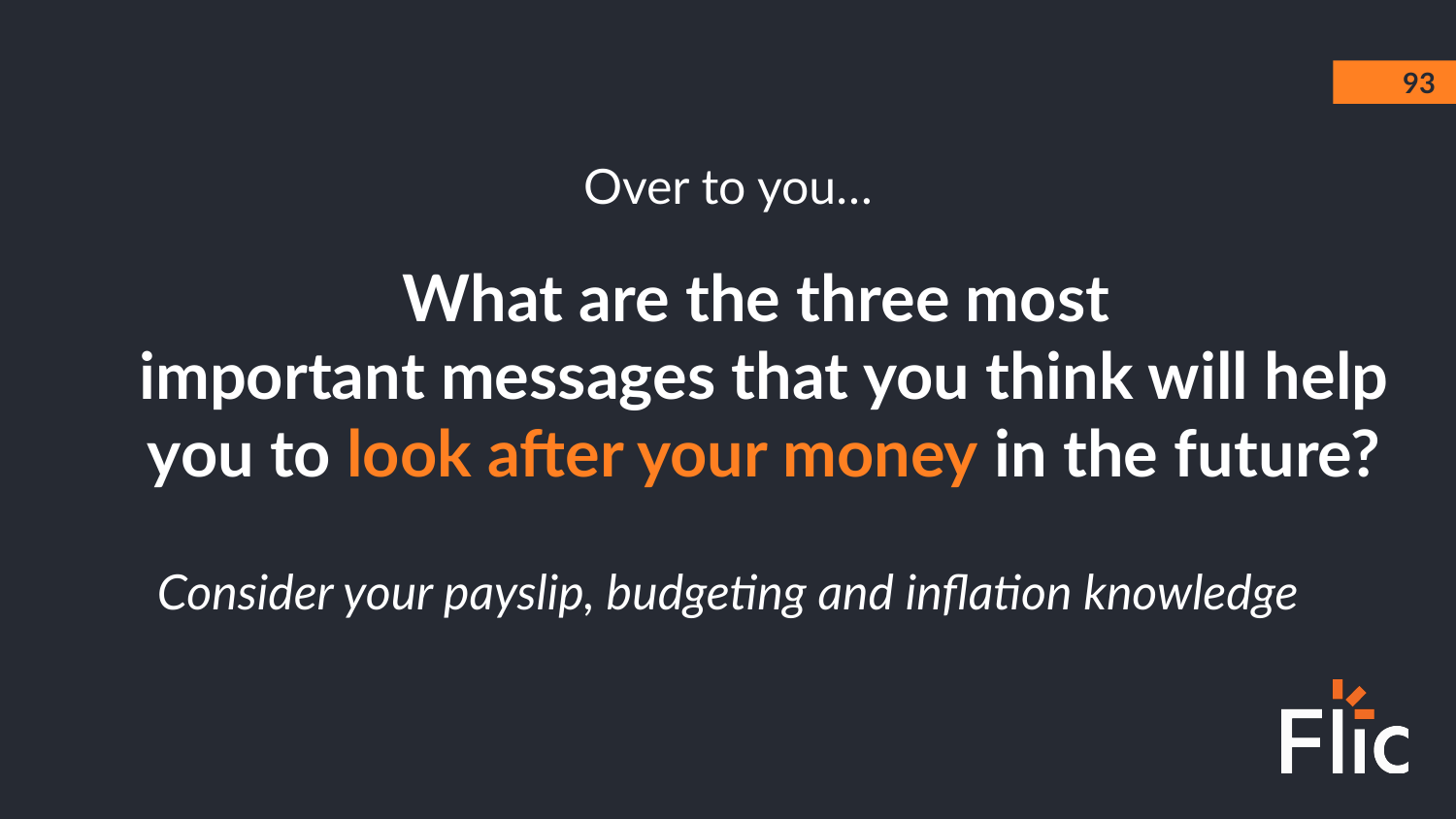

93
Over to you…

What are the three most
important messages that you think will help you to look after your money in the future?

Consider your payslip, budgeting and inflation knowledge